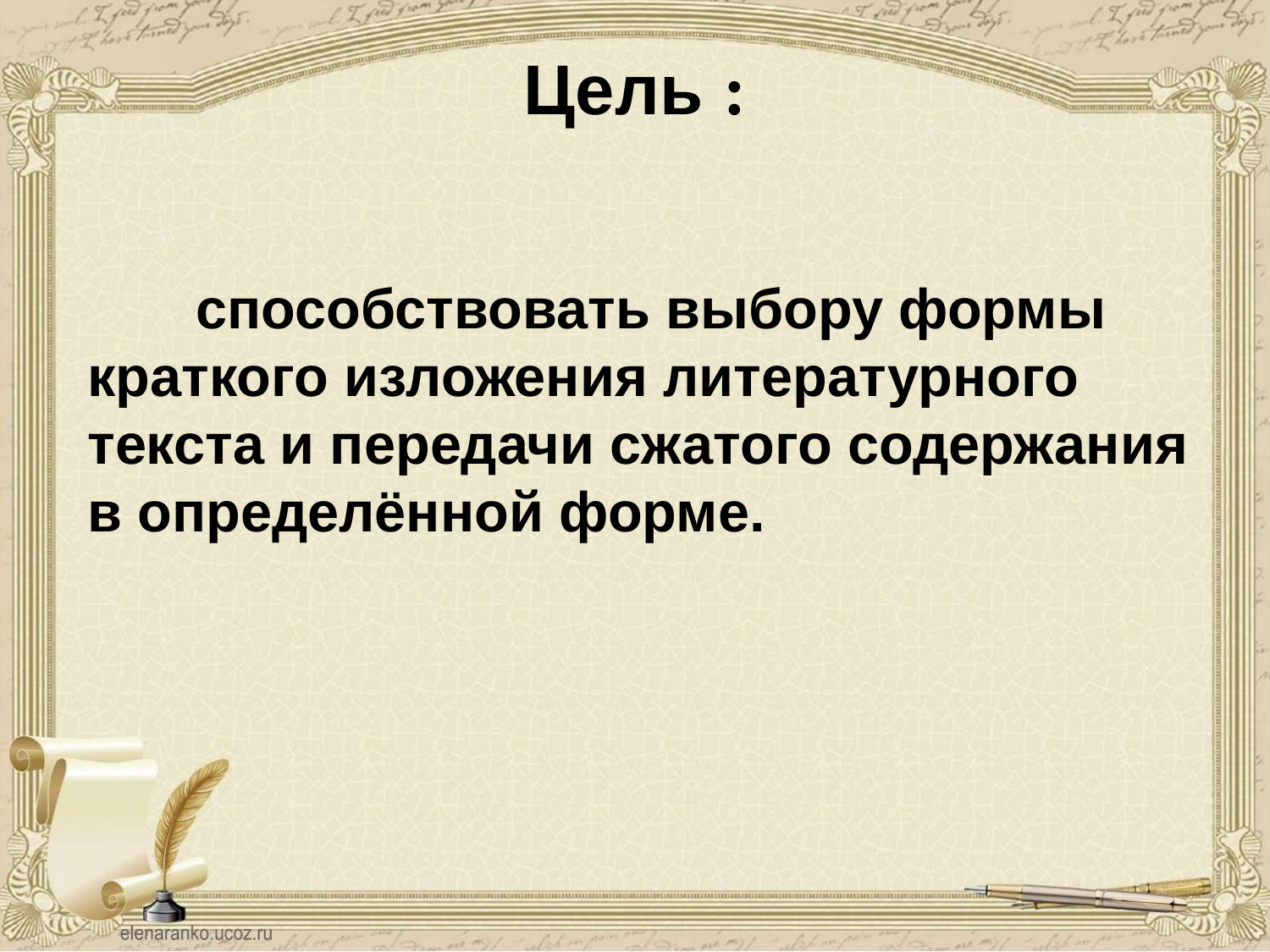

# Цель :
        способствовать выбору формы краткого изложения литературного текста и передачи сжатого содержания в определённой форме.